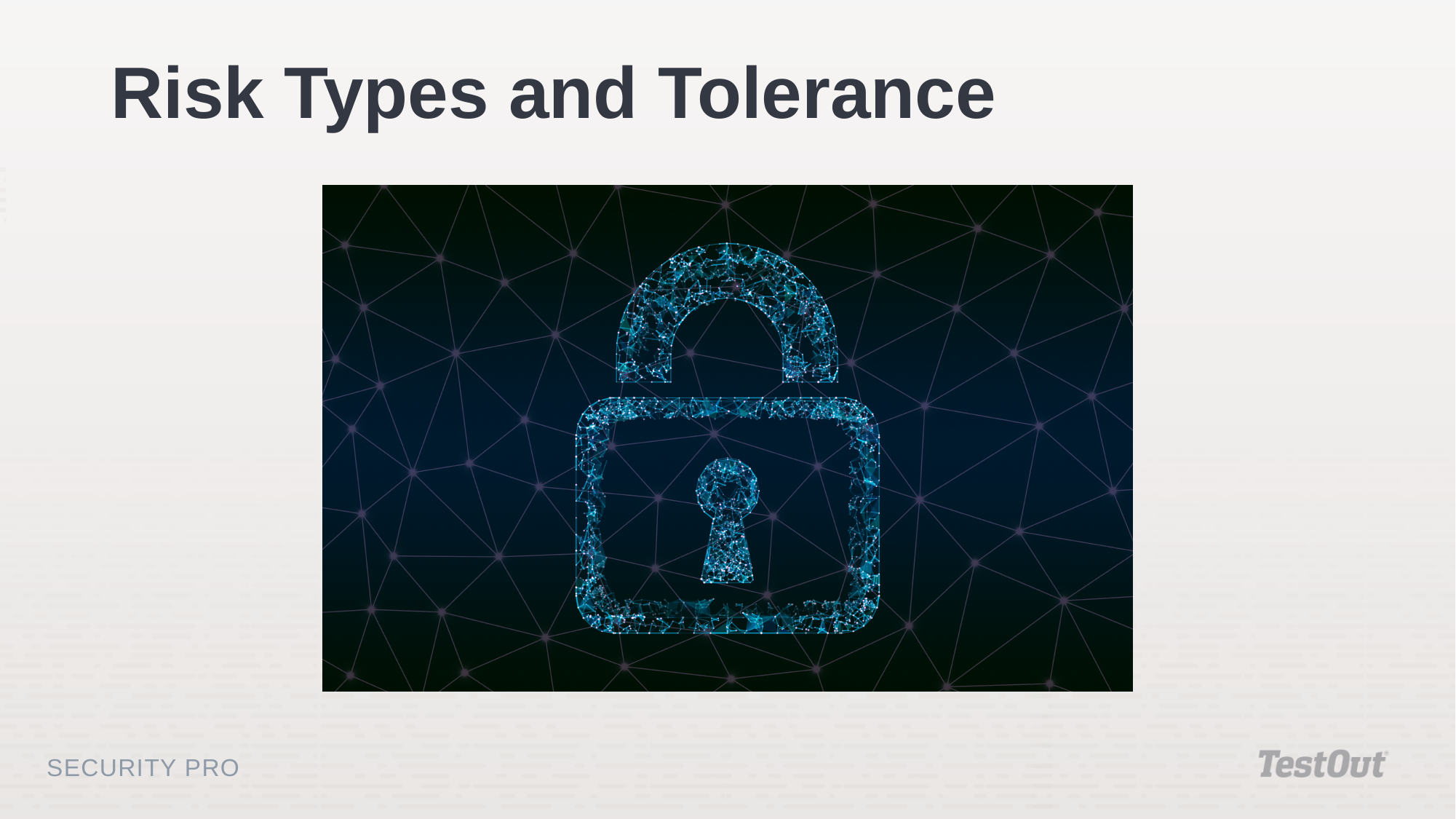

# Risk Types and Tolerance
Security Pro